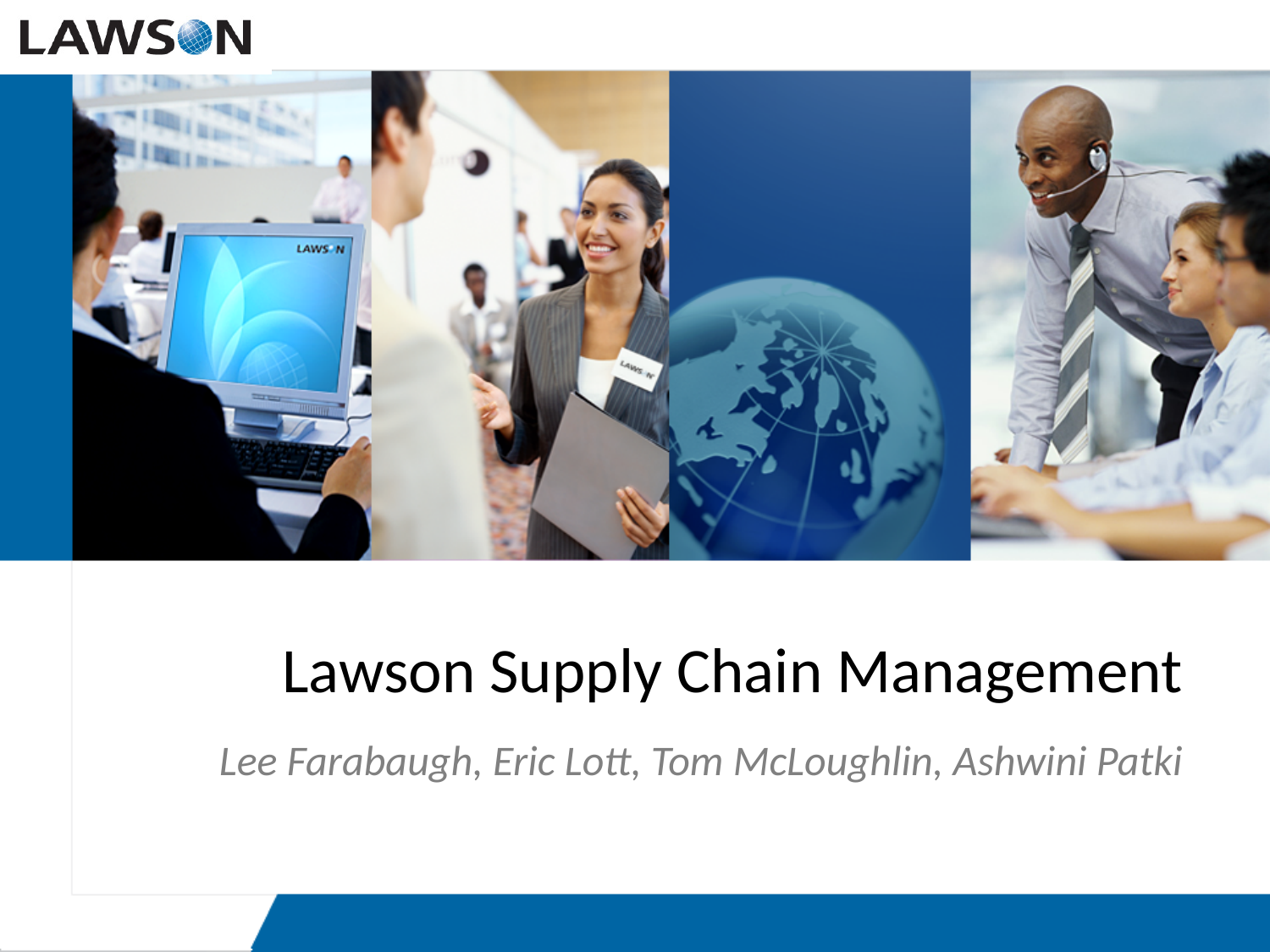

Lawson Supply Chain Management
Lee Farabaugh, Eric Lott, Tom McLoughlin, Ashwini Patki